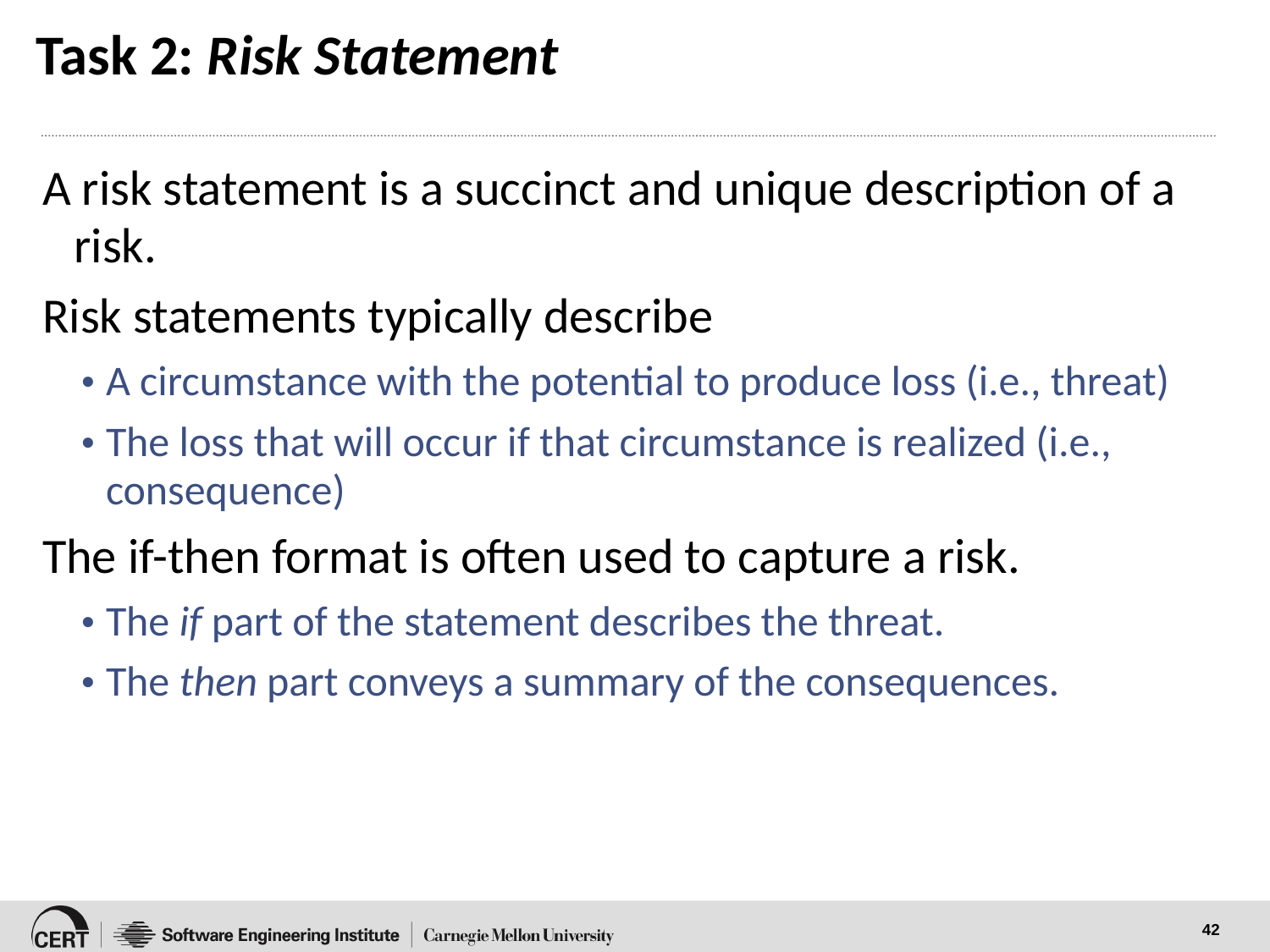

# Task 2: Risk Statement
A risk statement is a succinct and unique description of a risk.
Risk statements typically describe
A circumstance with the potential to produce loss (i.e., threat)
The loss that will occur if that circumstance is realized (i.e., consequence)
The if-then format is often used to capture a risk.
The if part of the statement describes the threat.
The then part conveys a summary of the consequences.